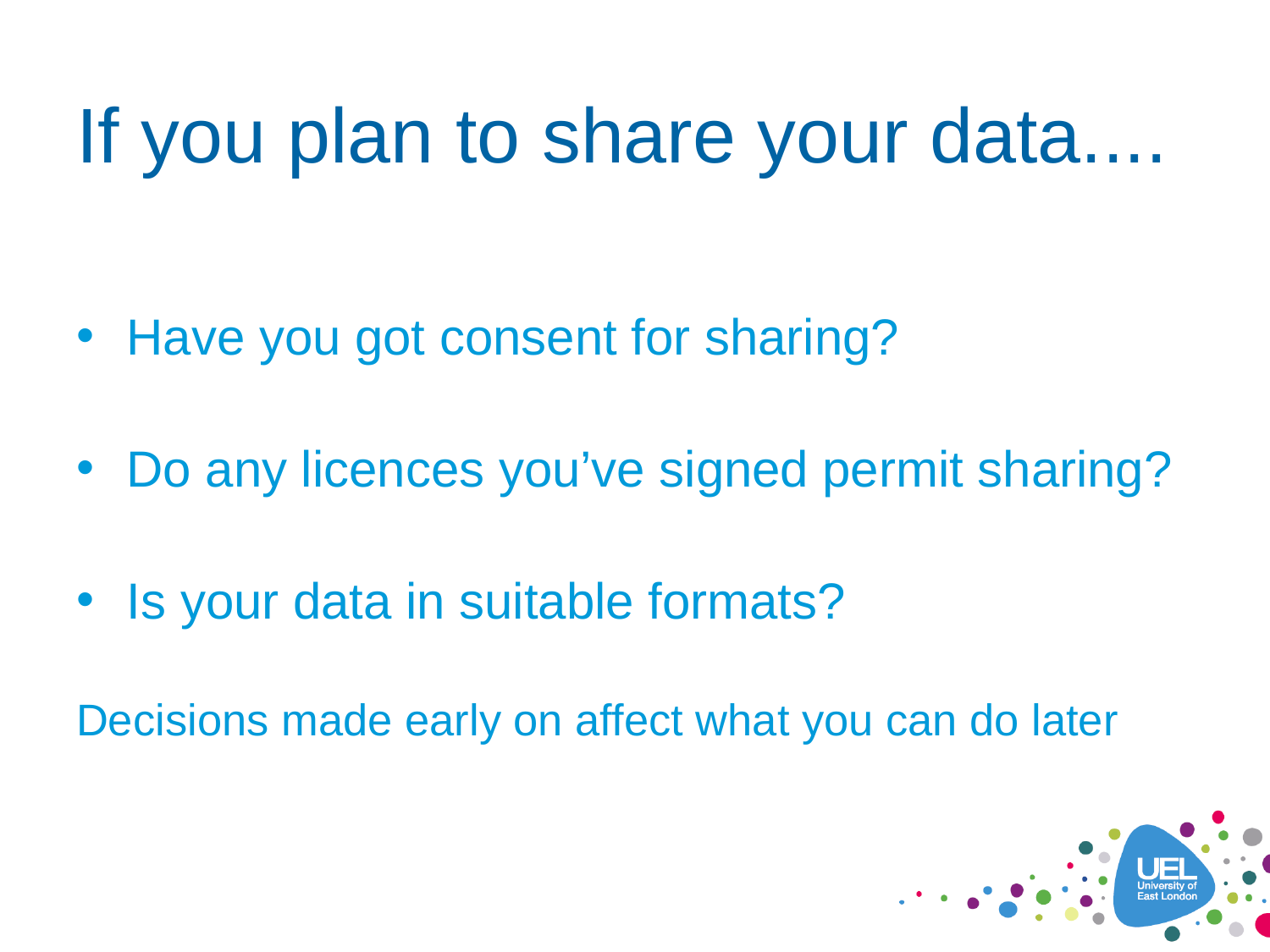

# If you plan to share your data....
Have you got consent for sharing?
Do any licences you’ve signed permit sharing?
Is your data in suitable formats?
Decisions made early on affect what you can do later